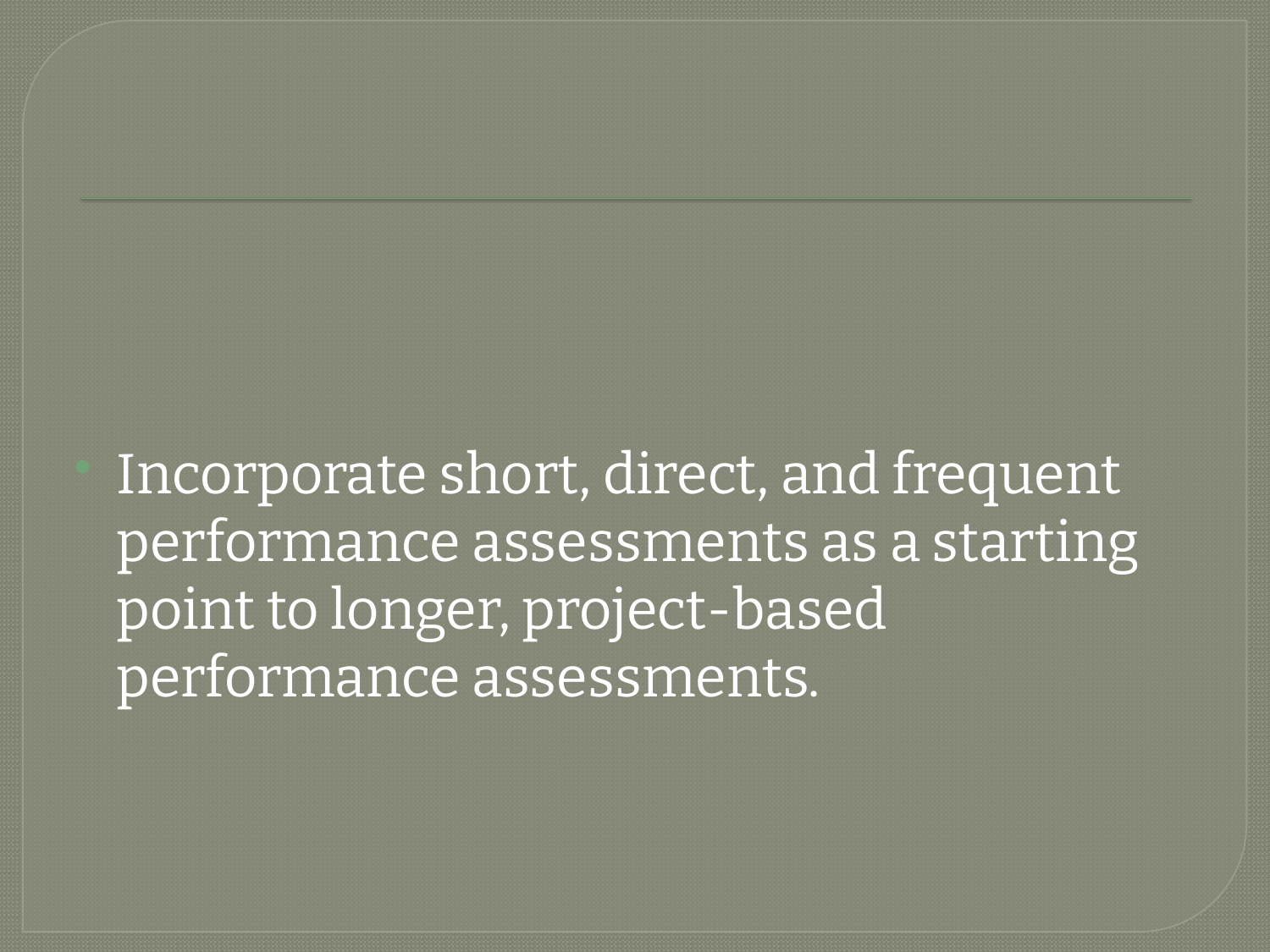

#

Incorporate short, direct, and frequent performance assessments as a starting point to longer, project-based performance assessments.